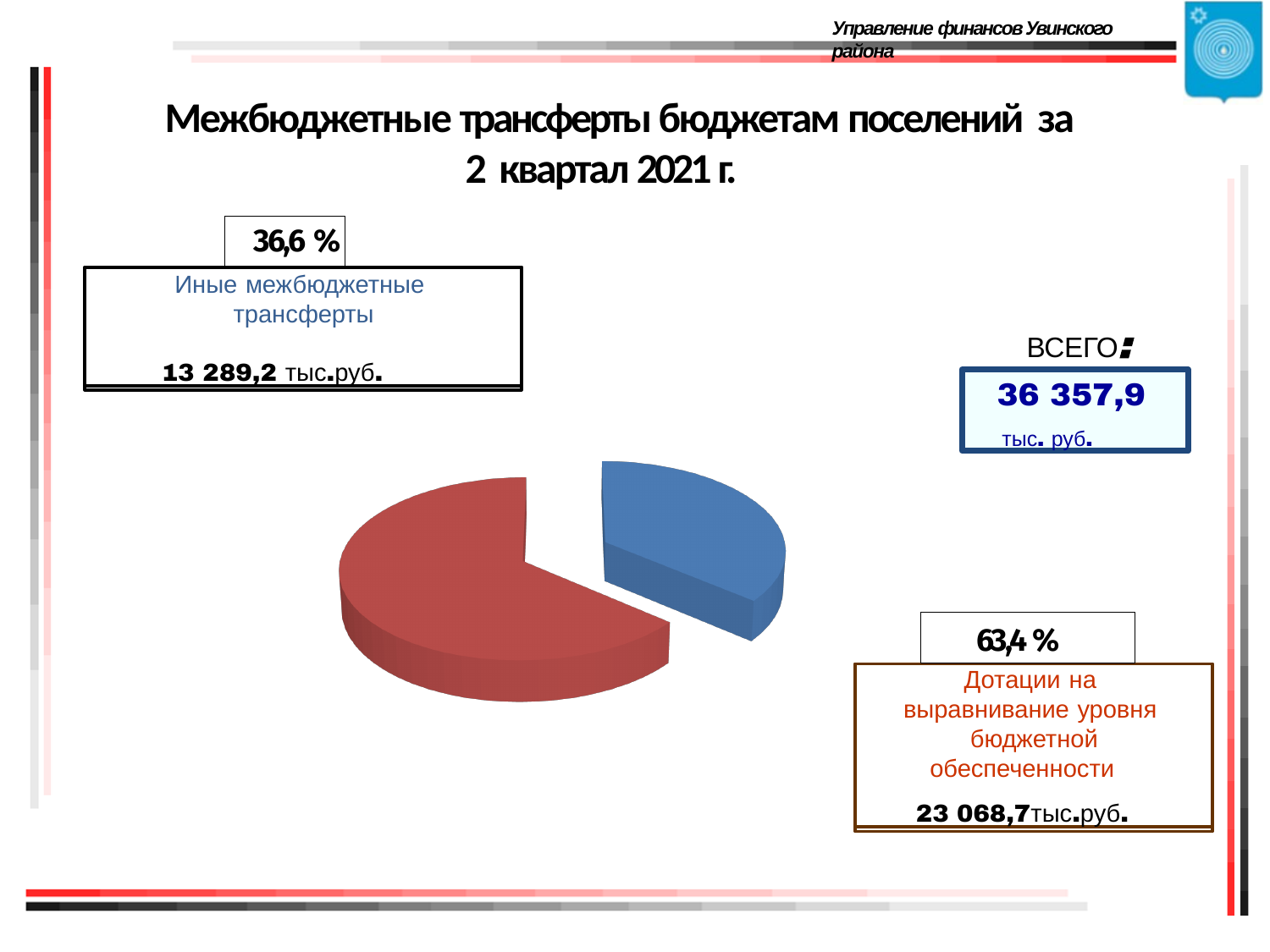

Управление финансов Увинского района

# Межбюджетные трансферты бюджетам поселений  за     2  квартал 2021 г.

36,6 %

Иные межбюджетные  трансферты
13 289,2 тыс.руб.
ВСЕГО:
36 357,9
тыс. руб.

[unsupported chart]

63,4 %

Дотации на  выравнивание уровня  бюджетной
обеспеченности
23 068,7тыс.руб.